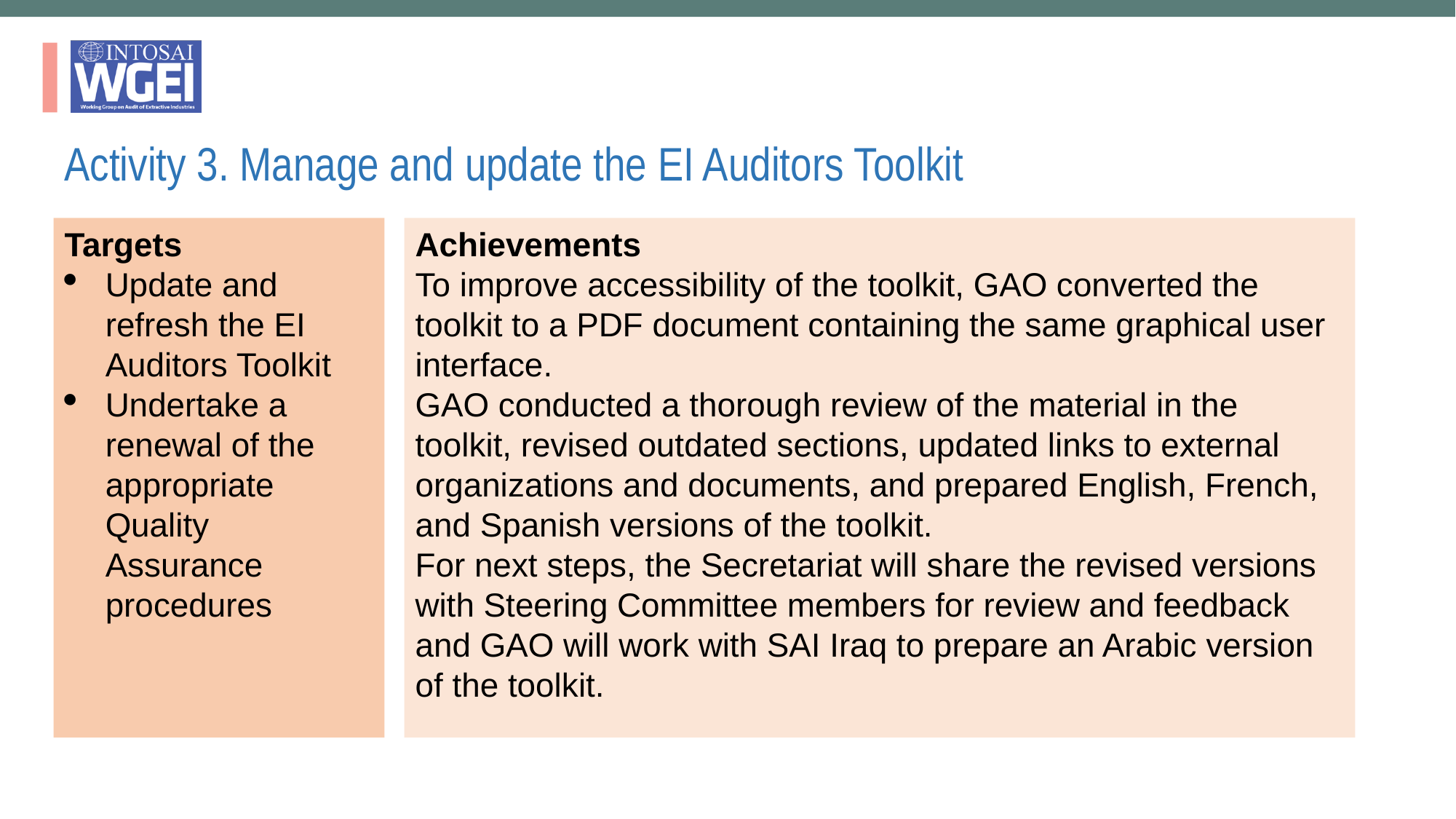

# Activity 3. Manage and update the EI Auditors Toolkit
Targets
Update and refresh the EI Auditors Toolkit
Undertake a renewal of the appropriate Quality Assurance procedures

Achievements
To improve accessibility of the toolkit, GAO converted the toolkit to a PDF document containing the same graphical user interface.
GAO conducted a thorough review of the material in the toolkit, revised outdated sections, updated links to external organizations and documents, and prepared English, French, and Spanish versions of the toolkit.
For next steps, the Secretariat will share the revised versions with Steering Committee members for review and feedback and GAO will work with SAI Iraq to prepare an Arabic version of the toolkit.